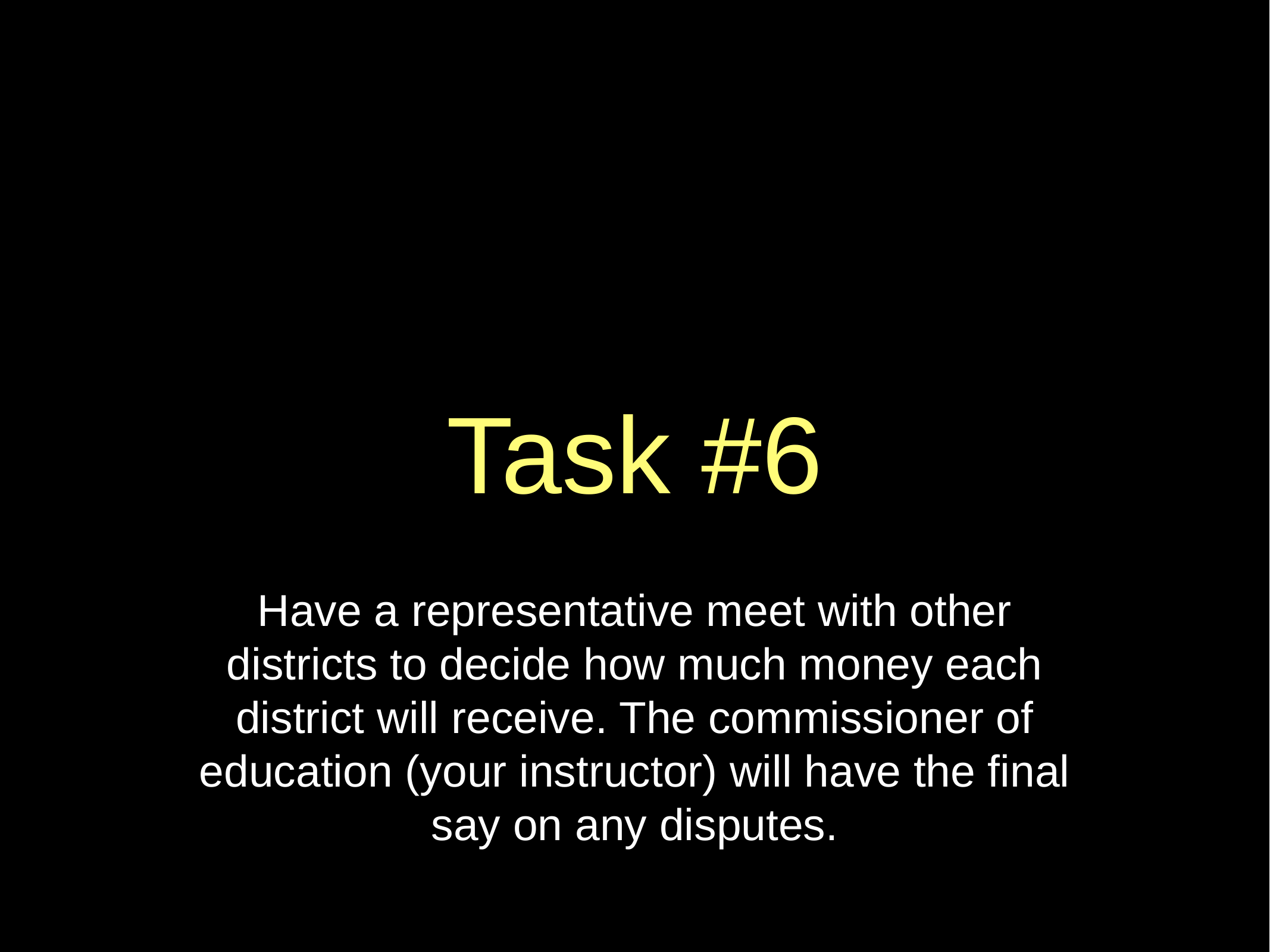

Task #6
Have a representative meet with other districts to decide how much money each district will receive. The commissioner of education (your instructor) will have the final say on any disputes.